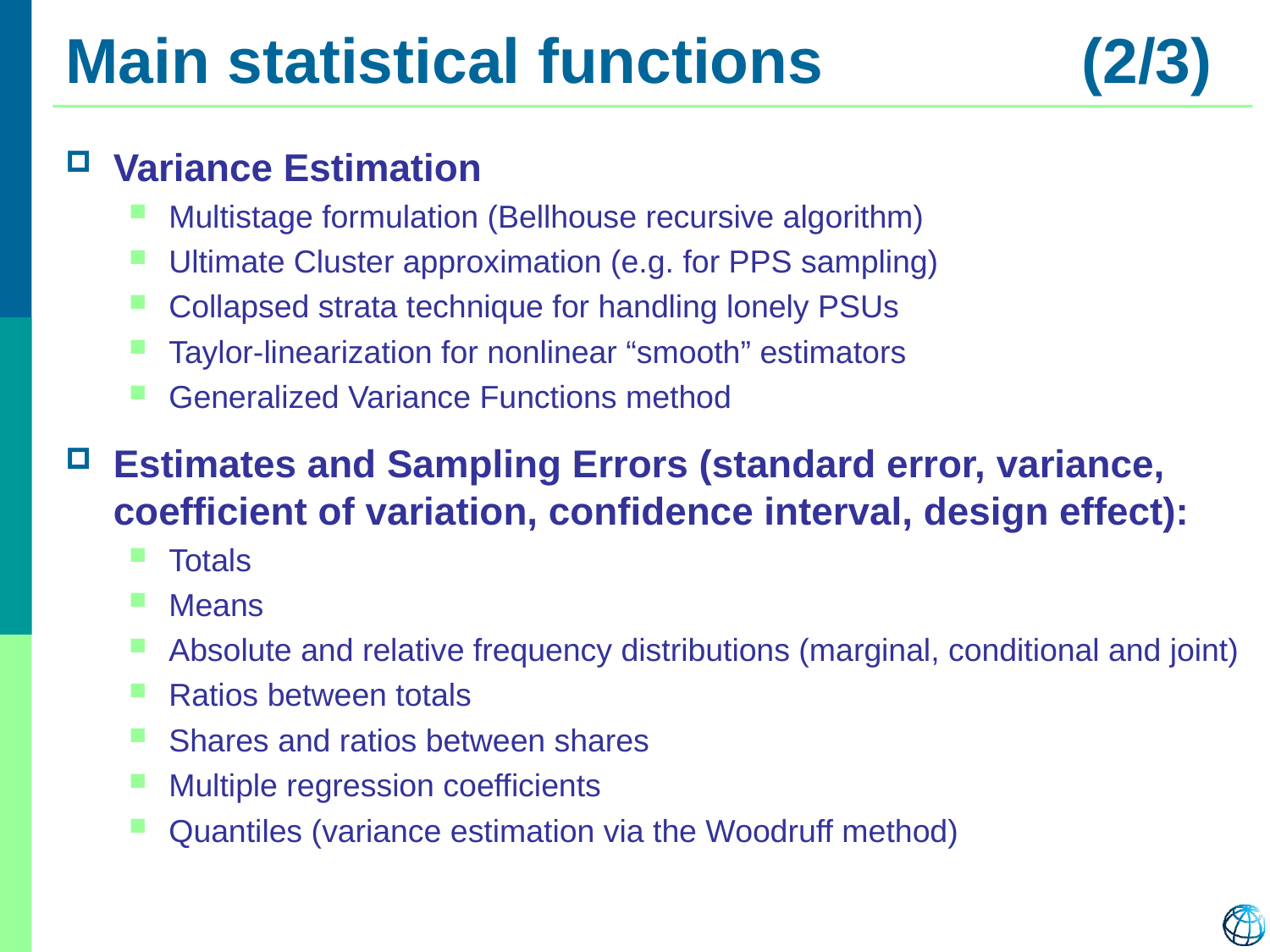

# Main statistical functions			(2/3)
Variance Estimation
Multistage formulation (Bellhouse recursive algorithm)
Ultimate Cluster approximation (e.g. for PPS sampling)
Collapsed strata technique for handling lonely PSUs
Taylor‑linearization for nonlinear “smooth” estimators
Generalized Variance Functions method
Estimates and Sampling Errors (standard error, variance, coefficient of variation, confidence interval, design effect):
Totals
Means
Absolute and relative frequency distributions (marginal, conditional and joint)
Ratios between totals
Shares and ratios between shares
Multiple regression coefficients
Quantiles (variance estimation via the Woodruff method)